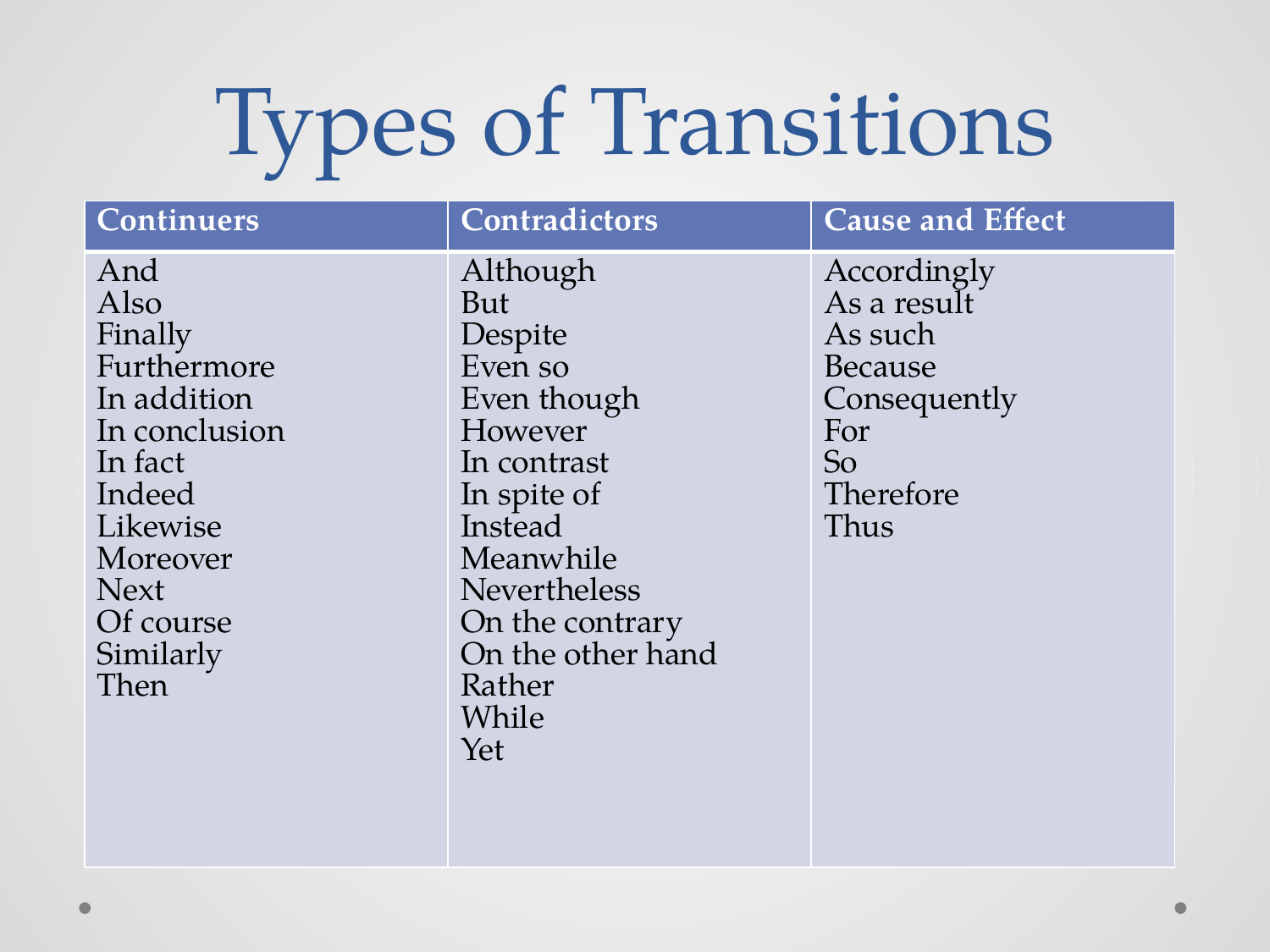

# Types of Transitions
| Continuers | Contradictors | Cause and Effect |
| --- | --- | --- |
| And Also Finally Furthermore In addition In conclusion In fact Indeed Likewise Moreover Next Of course Similarly Then | Although But Despite Even so Even though However In contrast In spite of Instead Meanwhile Nevertheless On the contrary On the other hand Rather While Yet | Accordingly As a result As such Because Consequently For So Therefore Thus |